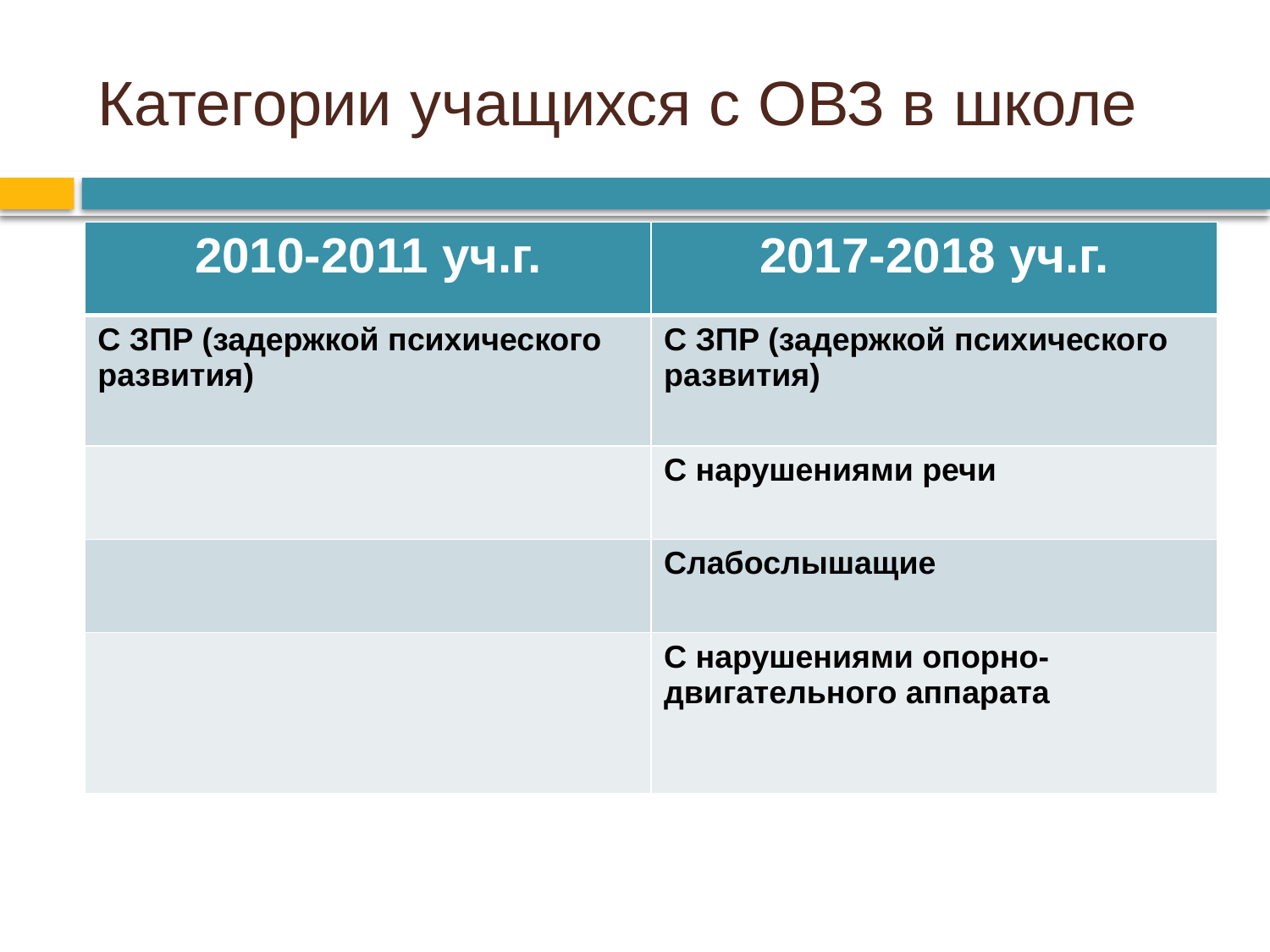

# Категории учащихся с ОВЗ в школе
| 2010-2011 уч.г. | 2017-2018 уч.г. |
| --- | --- |
| С ЗПР (задержкой психического развития) | С ЗПР (задержкой психического развития) |
|  | С нарушениями речи |
|  | Слабослышащие |
|  | С нарушениями опорно-двигательного аппарата |